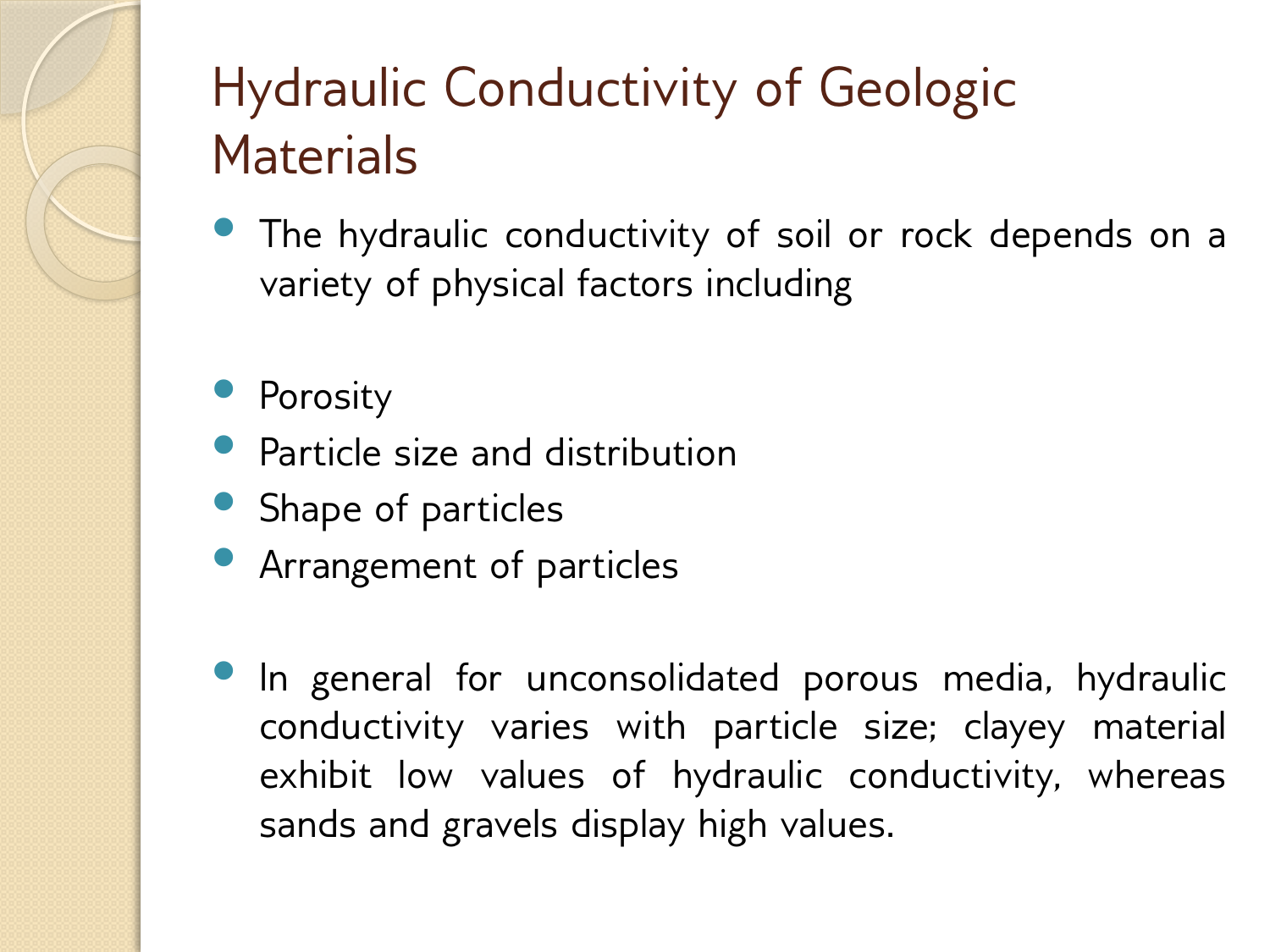

# Hydraulic Conductivity of Geologic Materials
The hydraulic conductivity of soil or rock depends on a variety of physical factors including

Porosity
Particle size and distribution
Shape of particles
Arrangement of particles

In general for unconsolidated porous media, hydraulic conductivity varies with particle size; clayey material exhibit low values of hydraulic conductivity, whereas sands and gravels display high values.